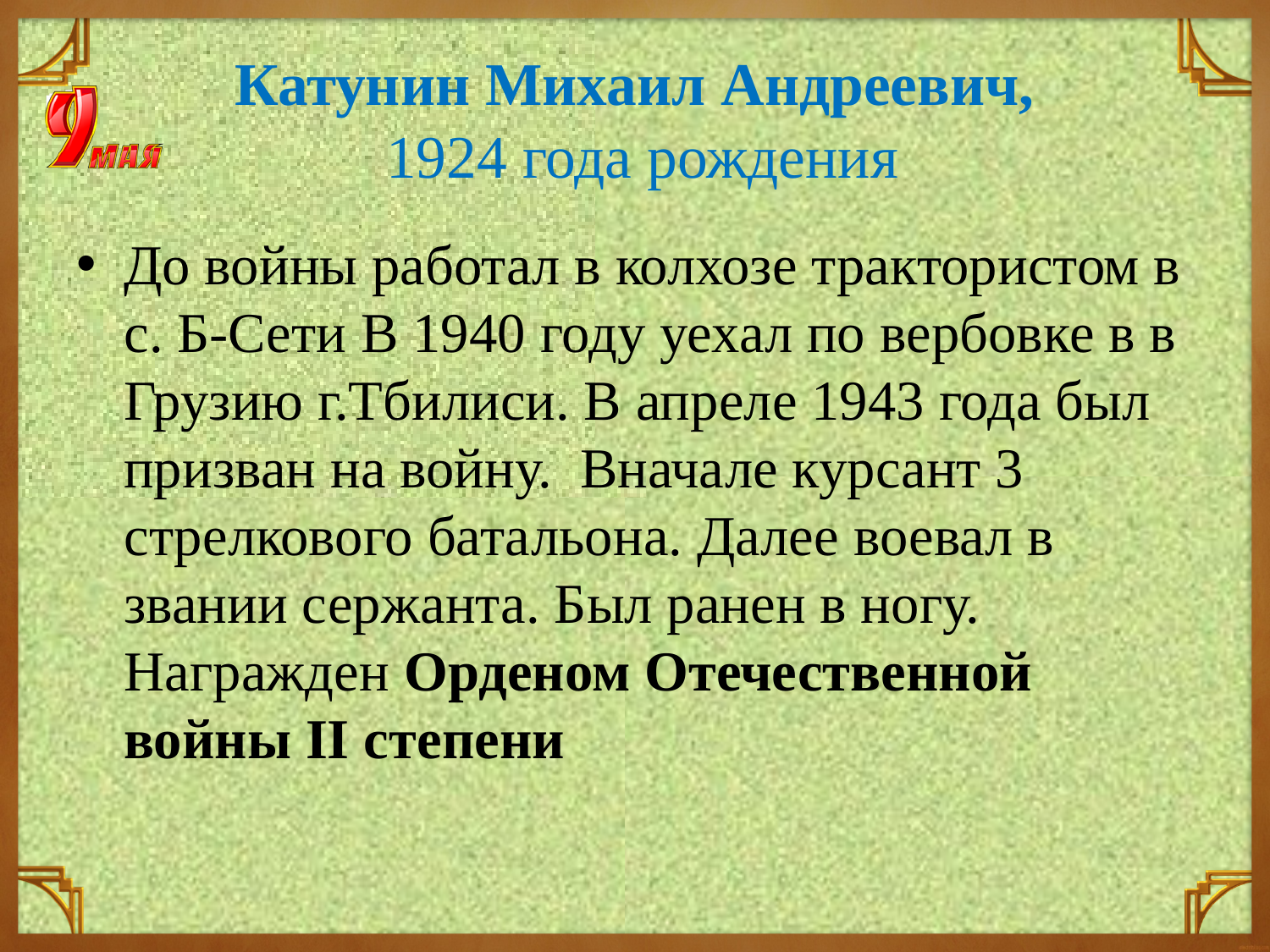

# Катунин Михаил Андреевич, 1924 года рождения
До войны работал в колхозе трактористом в с. Б-Сети В 1940 году уехал по вербовке в в Грузию г.Тбилиси. В апреле 1943 года был призван на войну.  Вначале курсант 3 стрелкового батальона. Далее воевал в звании сержанта. Был ранен в ногу. Награжден Орденом Отечественной войны II степени